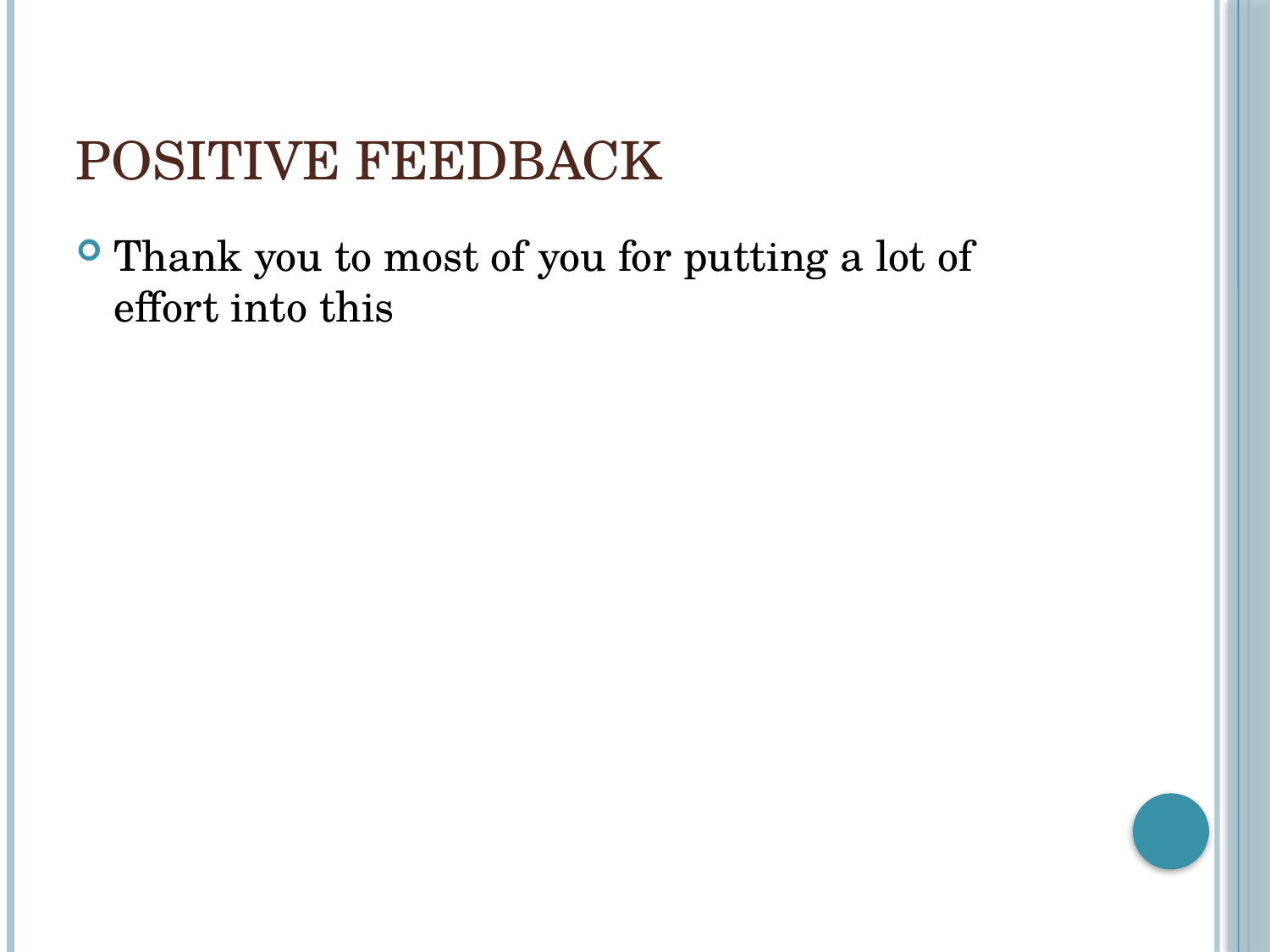

# Positive feedback
Thank you to most of you for putting a lot of effort into this